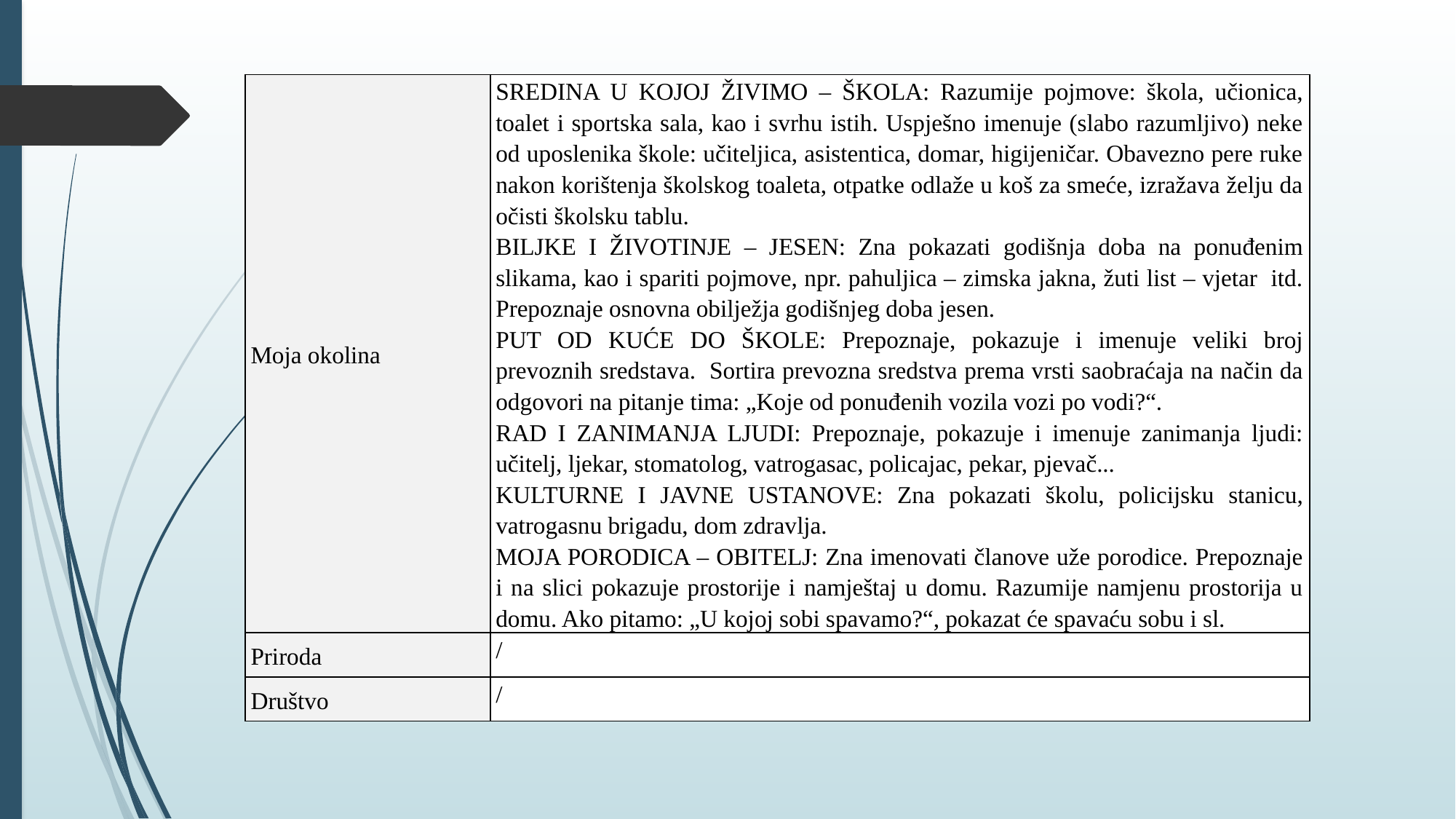

| Moja okolina | SREDINA U KOJOJ ŽIVIMO – ŠKOLA: Razumije pojmove: škola, učionica, toalet i sportska sala, kao i svrhu istih. Uspješno imenuje (slabo razumljivo) neke od uposlenika škole: učiteljica, asistentica, domar, higijeničar. Obavezno pere ruke nakon korištenja školskog toaleta, otpatke odlaže u koš za smeće, izražava želju da očisti školsku tablu. BILJKE I ŽIVOTINJE – JESEN: Zna pokazati godišnja doba na ponuđenim slikama, kao i spariti pojmove, npr. pahuljica – zimska jakna, žuti list – vjetar itd. Prepoznaje osnovna obilježja godišnjeg doba jesen. PUT OD KUĆE DO ŠKOLE: Prepoznaje, pokazuje i imenuje veliki broj prevoznih sredstava. Sortira prevozna sredstva prema vrsti saobraćaja na način da odgovori na pitanje tima: „Koje od ponuđenih vozila vozi po vodi?“. RAD I ZANIMANJA LJUDI: Prepoznaje, pokazuje i imenuje zanimanja ljudi: učitelj, ljekar, stomatolog, vatrogasac, policajac, pekar, pjevač... KULTURNE I JAVNE USTANOVE: Zna pokazati školu, policijsku stanicu, vatrogasnu brigadu, dom zdravlja. MOJA PORODICA – OBITELJ: Zna imenovati članove uže porodice. Prepoznaje i na slici pokazuje prostorije i namještaj u domu. Razumije namjenu prostorija u domu. Ako pitamo: „U kojoj sobi spavamo?“, pokazat će spavaću sobu i sl. |
| --- | --- |
| Priroda | / |
| Društvo | / |
#